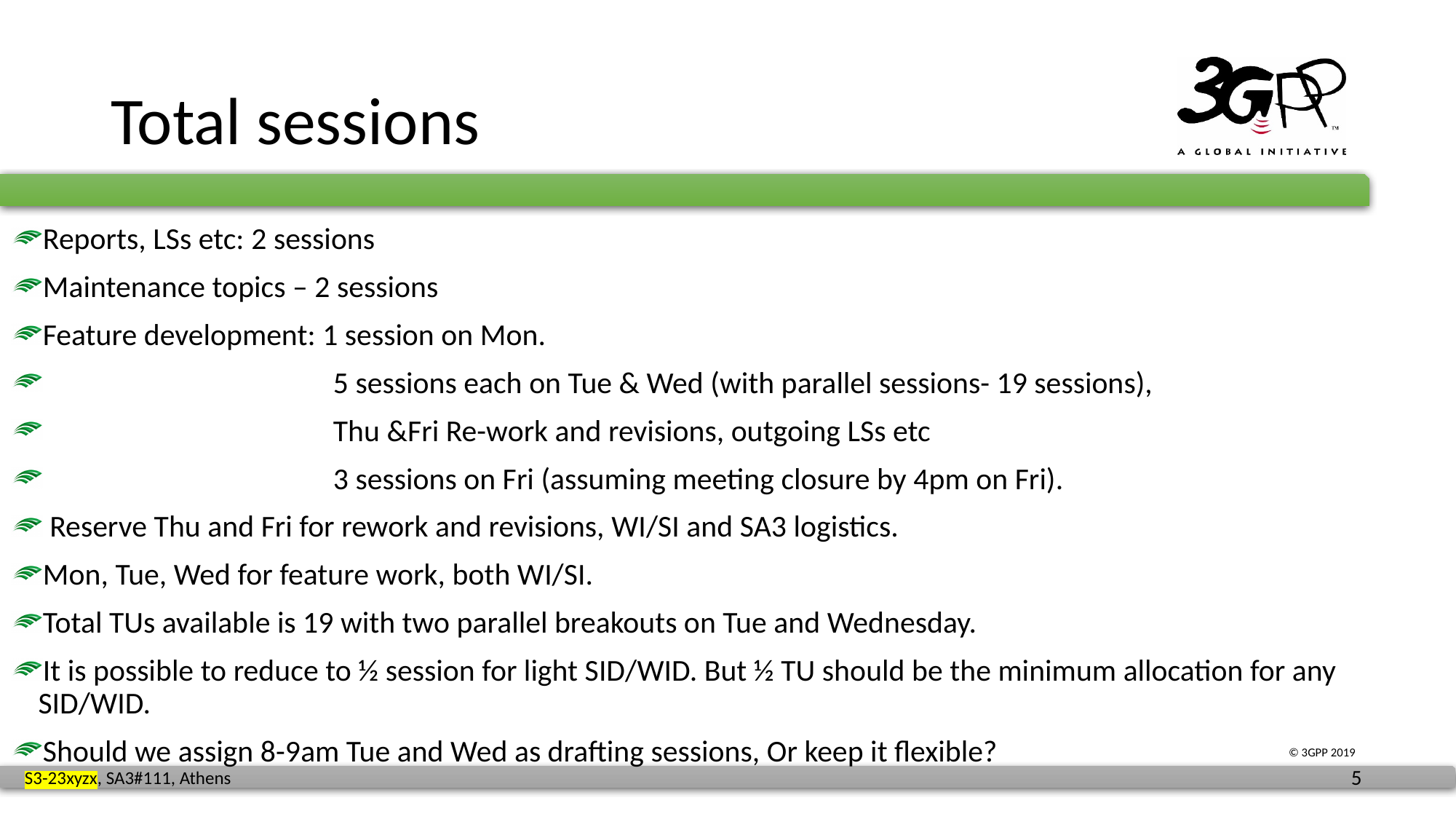

# Total sessions
Reports, LSs etc: 2 sessions
Maintenance topics – 2 sessions
Feature development: 1 session on Mon.
                                          5 sessions each on Tue & Wed (with parallel sessions- 19 sessions),
                                          Thu &Fri Re-work and revisions, outgoing LSs etc
                                          3 sessions on Fri (assuming meeting closure by 4pm on Fri).
 Reserve Thu and Fri for rework and revisions, WI/SI and SA3 logistics.
Mon, Tue, Wed for feature work, both WI/SI.
Total TUs available is 19 with two parallel breakouts on Tue and Wednesday.
It is possible to reduce to ½ session for light SID/WID. But ½ TU should be the minimum allocation for any SID/WID.
Should we assign 8-9am Tue and Wed as drafting sessions, Or keep it flexible?